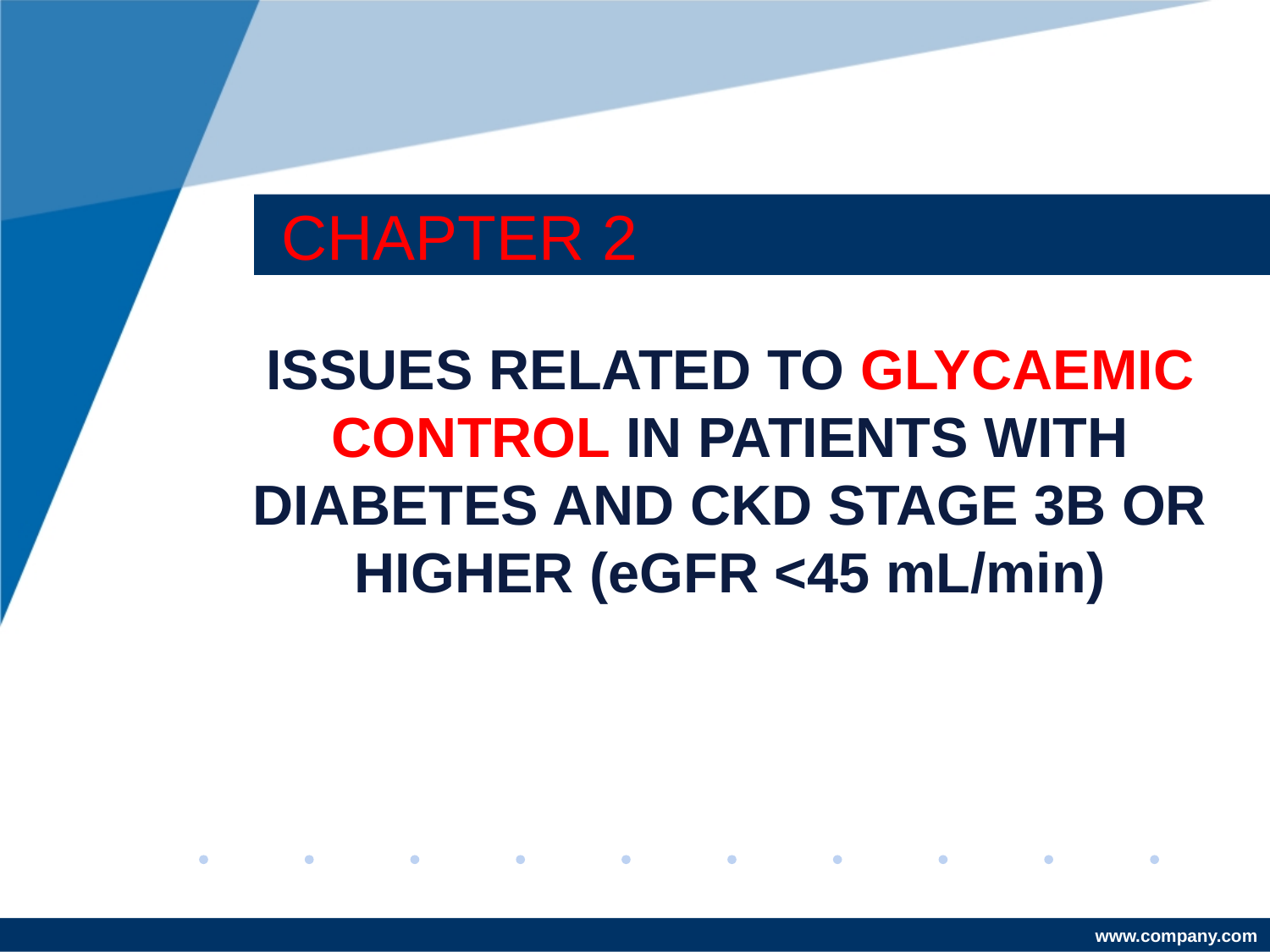

# CHAPTER 2
ISSUES RELATED TO GLYCAEMIC CONTROL IN PATIENTS WITH DIABETES AND CKD STAGE 3B OR HIGHER (eGFR <45 mL/min)